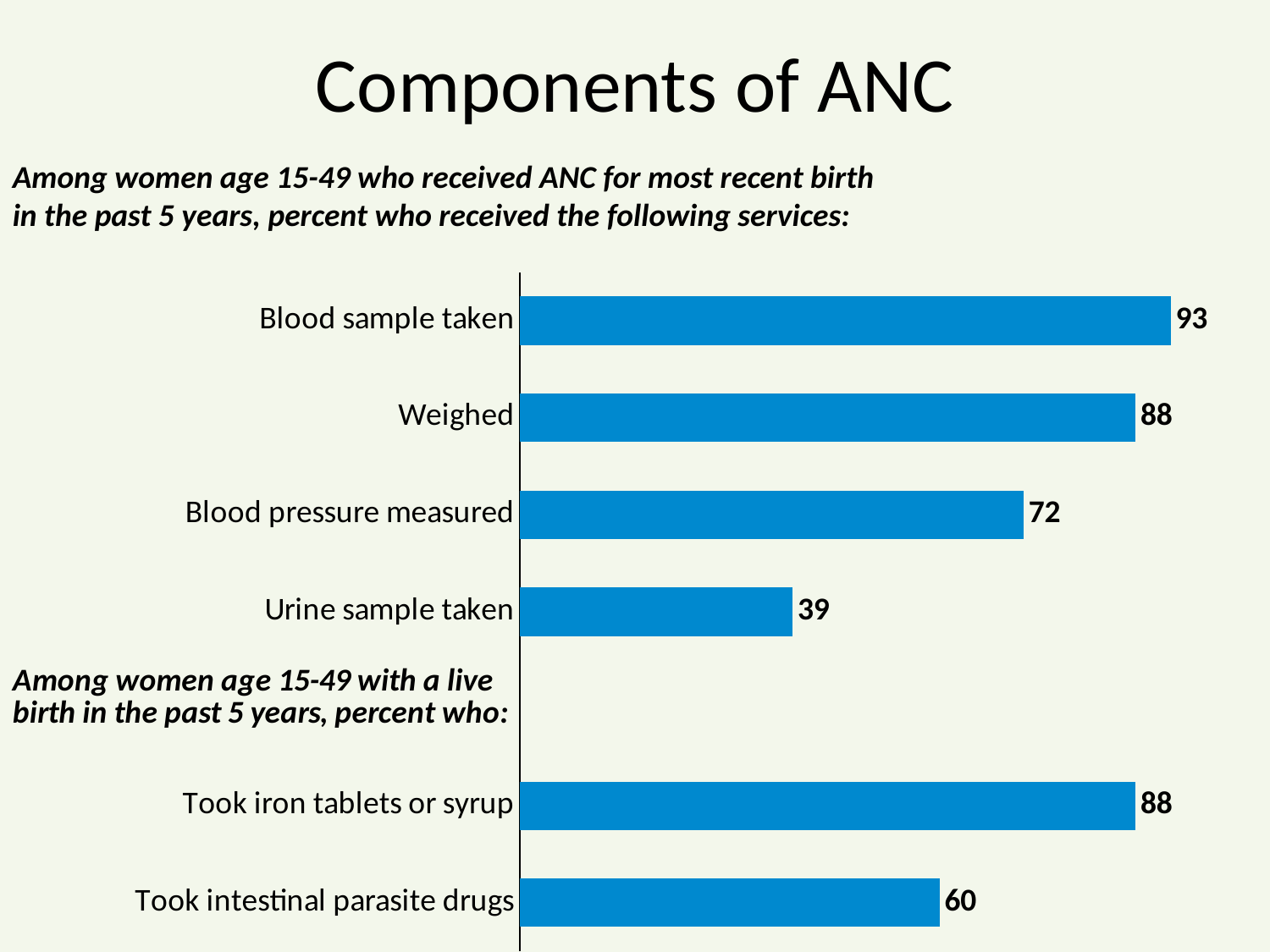

# Components of ANC
Among women age 15-49 who received ANC for most recent birth in the past 5 years, percent who received the following services:

### Chart

| Category | Series 1 |
|---|---|
| Took intestinal parasite drugs | 60.0 |
| Took iron tablets or syrup | 88.0 |
|  | None |
| Urine sample taken | 39.0 |
| Blood pressure measured | 72.0 |
| Weighed | 88.0 |
| Blood sample taken | 93.0 |